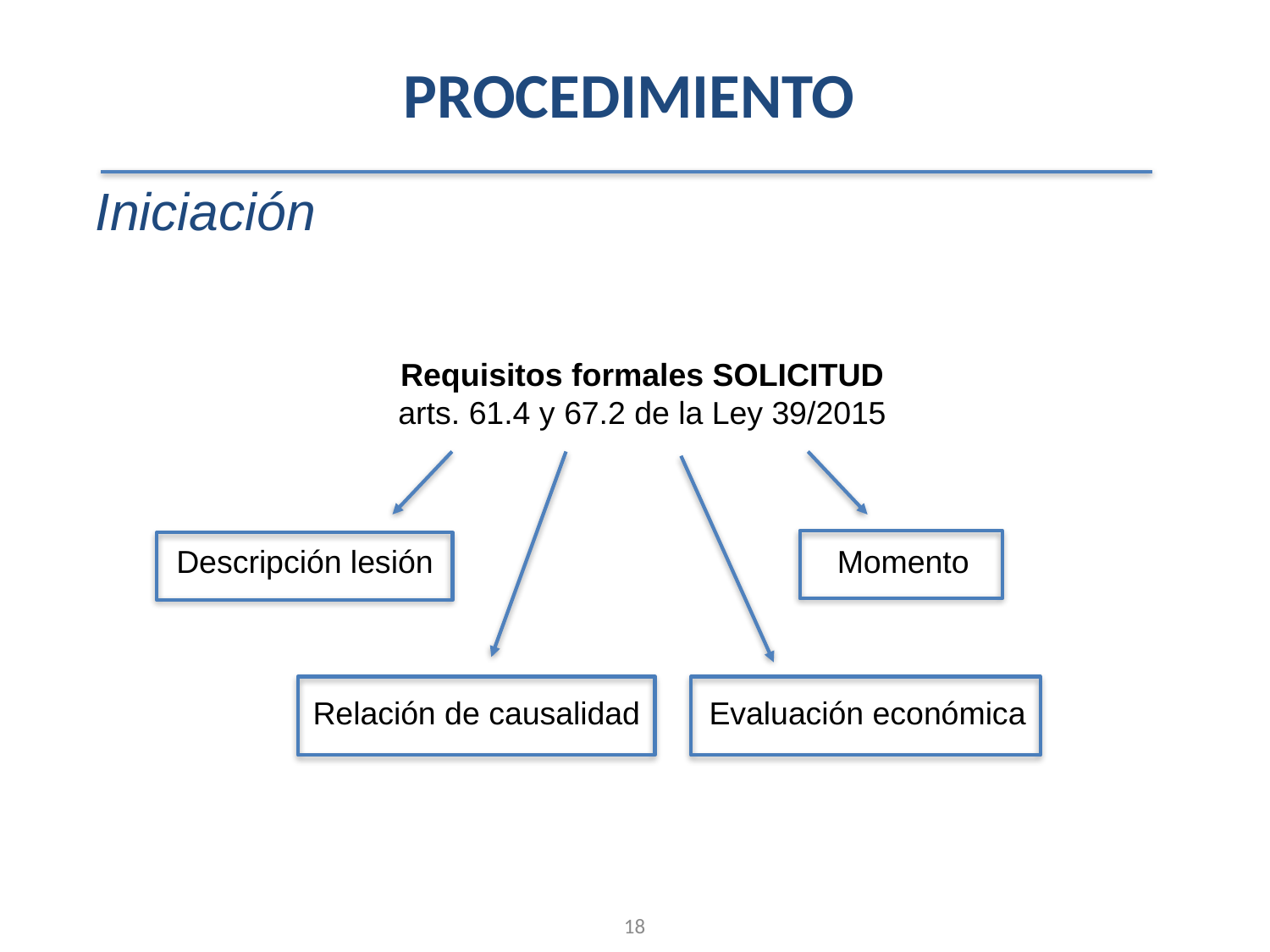

PROCEDIMIENTO
Iniciación
Requisitos formales SOLICITUD
arts. 61.4 y 67.2 de la Ley 39/2015

Descripción lesión
Momento

Evaluación económica
Relación de causalidad
18